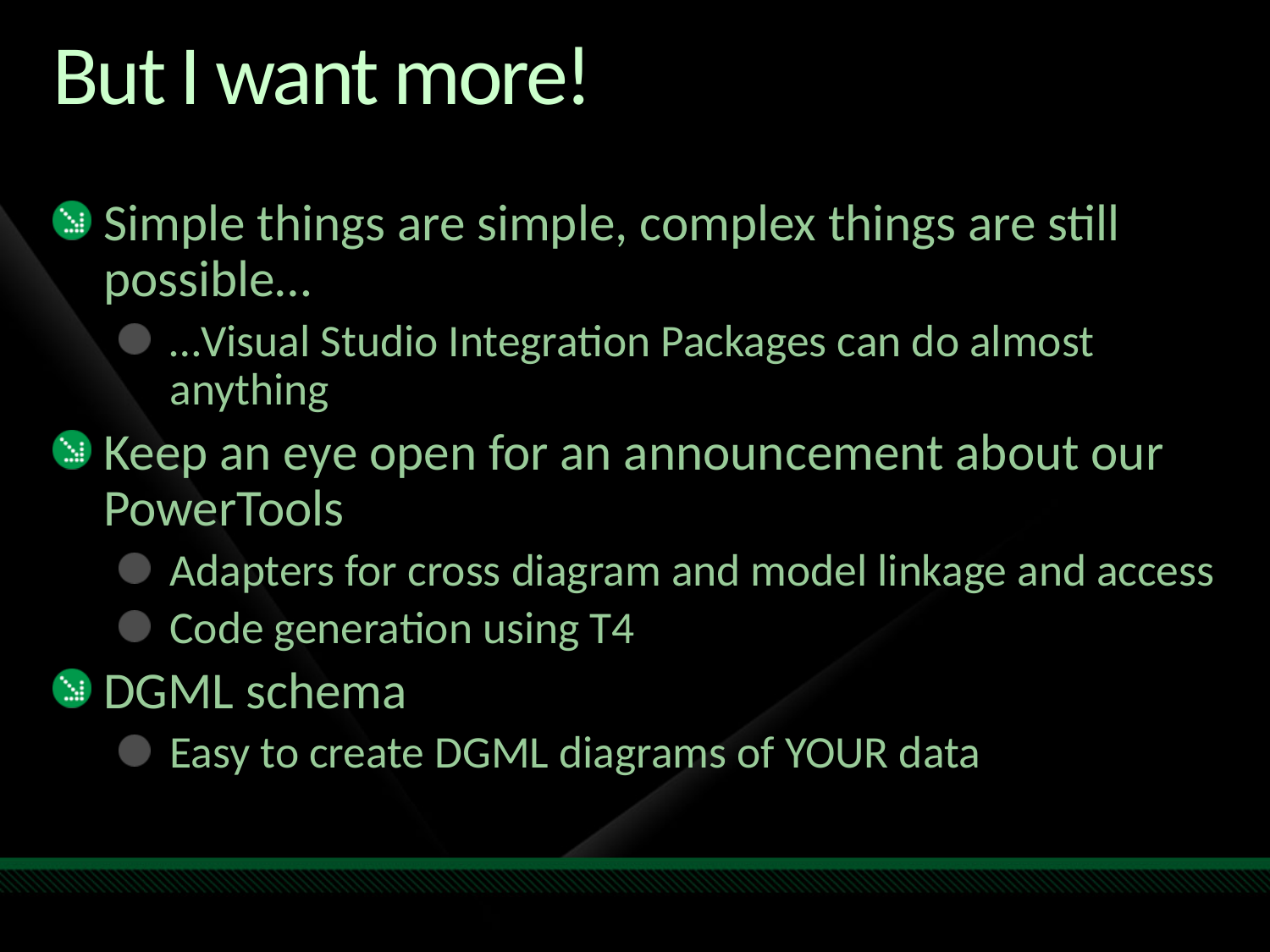

# But I want more!
Simple things are simple, complex things are still possible…
…Visual Studio Integration Packages can do almost anything
Keep an eye open for an announcement about our PowerTools
Adapters for cross diagram and model linkage and access
Code generation using T4
DGML schema
Easy to create DGML diagrams of YOUR data